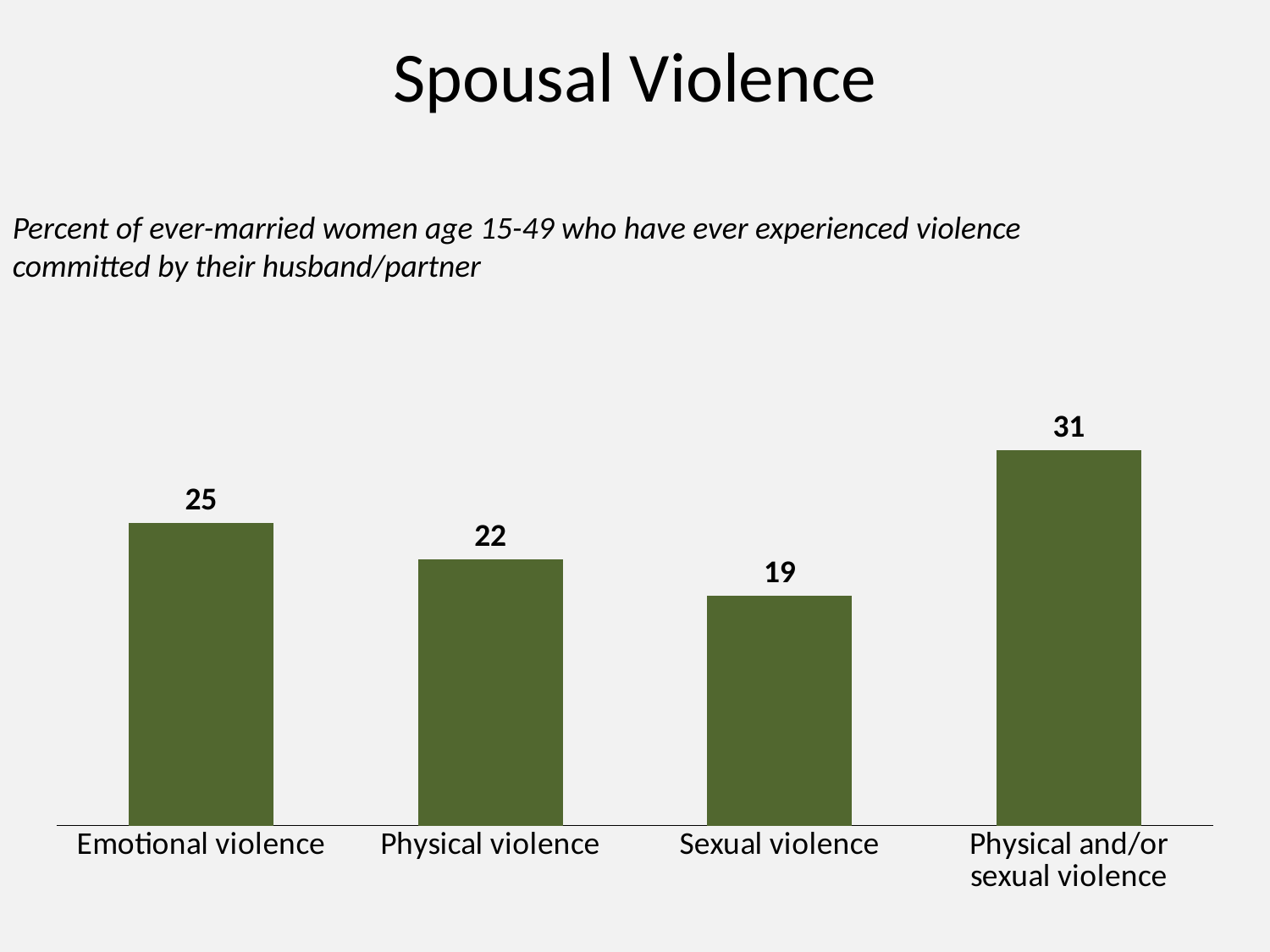

# Spousal Violence
Percent of ever-married women age 15-49 who have ever experienced violence committed by their husband/partner

### Chart

| Category | Women |
|---|---|
| Emotional violence | 25.0 |
| Physical violence | 22.0 |
| Sexual violence | 19.0 |
| Physical and/or sexual violence | 31.0 |